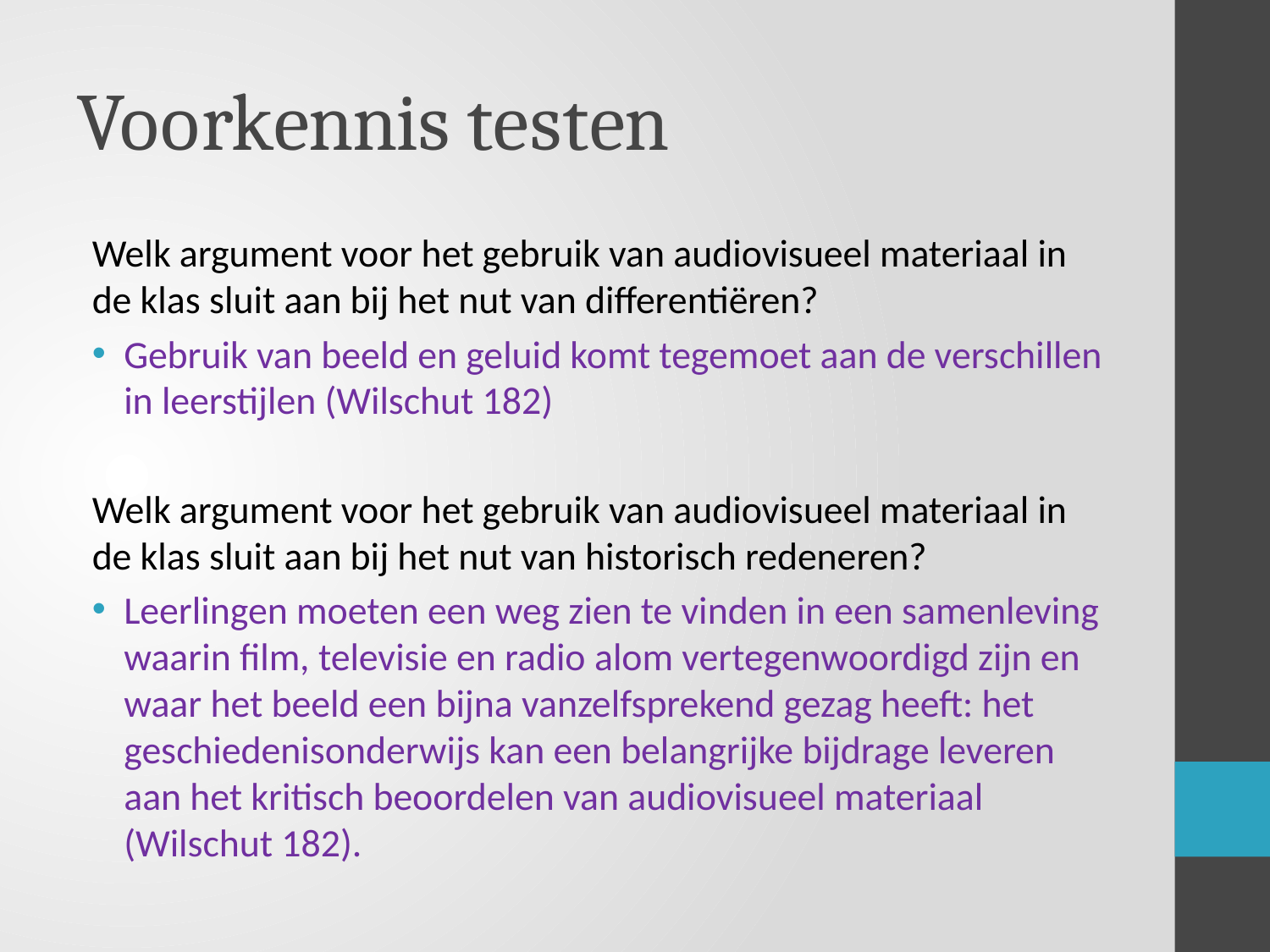

# Voorkennis testen
Welk argument voor het gebruik van audiovisueel materiaal in de klas sluit aan bij het nut van differentiëren?
Gebruik van beeld en geluid komt tegemoet aan de verschillen in leerstijlen (Wilschut 182)

Welk argument voor het gebruik van audiovisueel materiaal in de klas sluit aan bij het nut van historisch redeneren?
Leerlingen moeten een weg zien te vinden in een samenleving waarin film, televisie en radio alom vertegenwoordigd zijn en waar het beeld een bijna vanzelfsprekend gezag heeft: het geschiedenisonderwijs kan een belangrijke bijdrage leveren aan het kritisch beoordelen van audiovisueel materiaal (Wilschut 182).